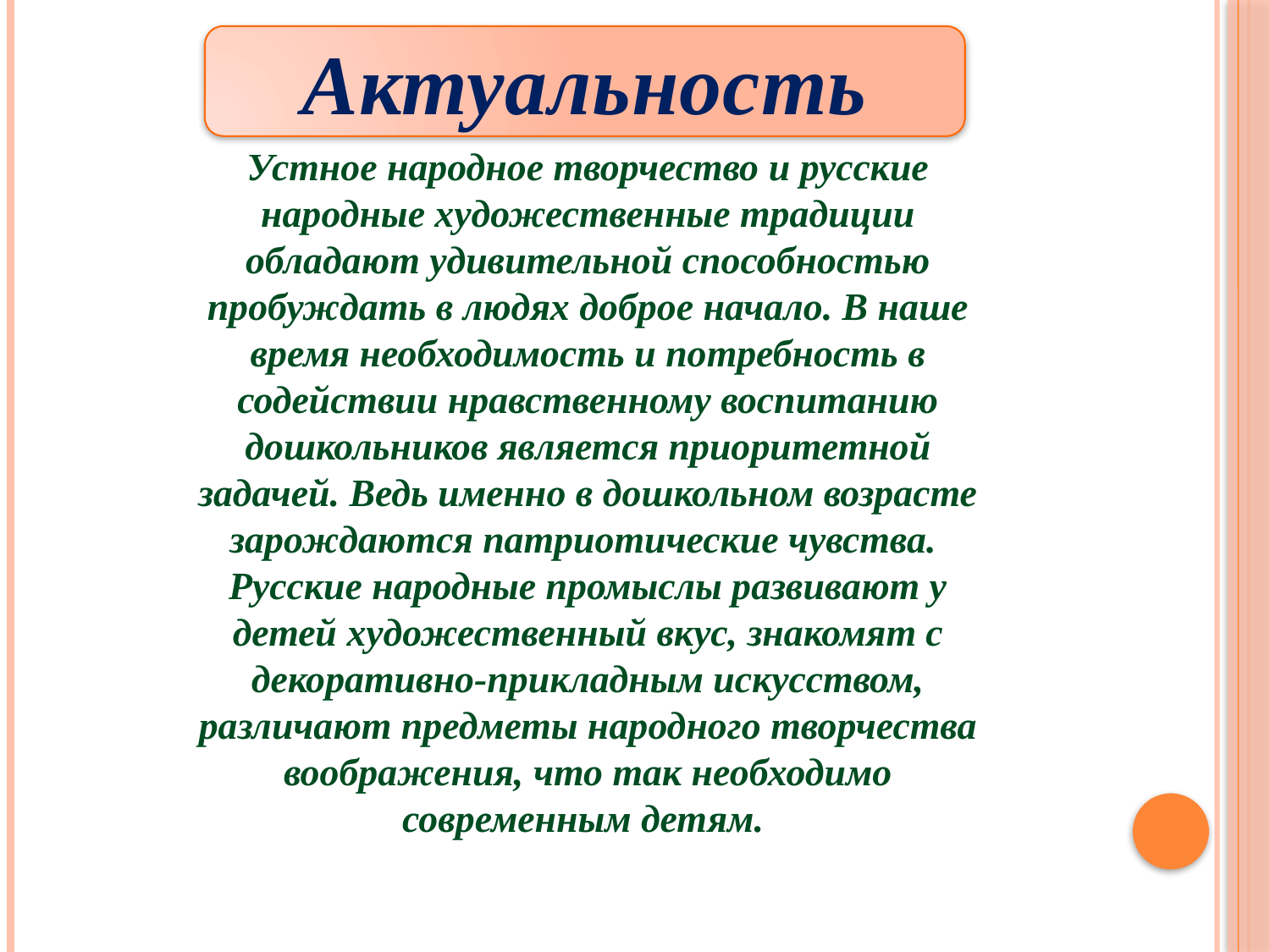

Актуальность

Устное народное творчество и русские народные художественные традиции обладают удивительной способностью пробуждать в людях доброе начало. В наше время необходимость и потребность в содействии нравственному воспитанию дошкольников является приоритетной задачей. Ведь именно в дошкольном возрасте зарождаются патриотические чувства.  Русские народные промыслы развивают у детей художественный вкус, знакомят с декоративно-прикладным искусством, различают предметы народного творчества воображения, что так необходимо современным детям.
#